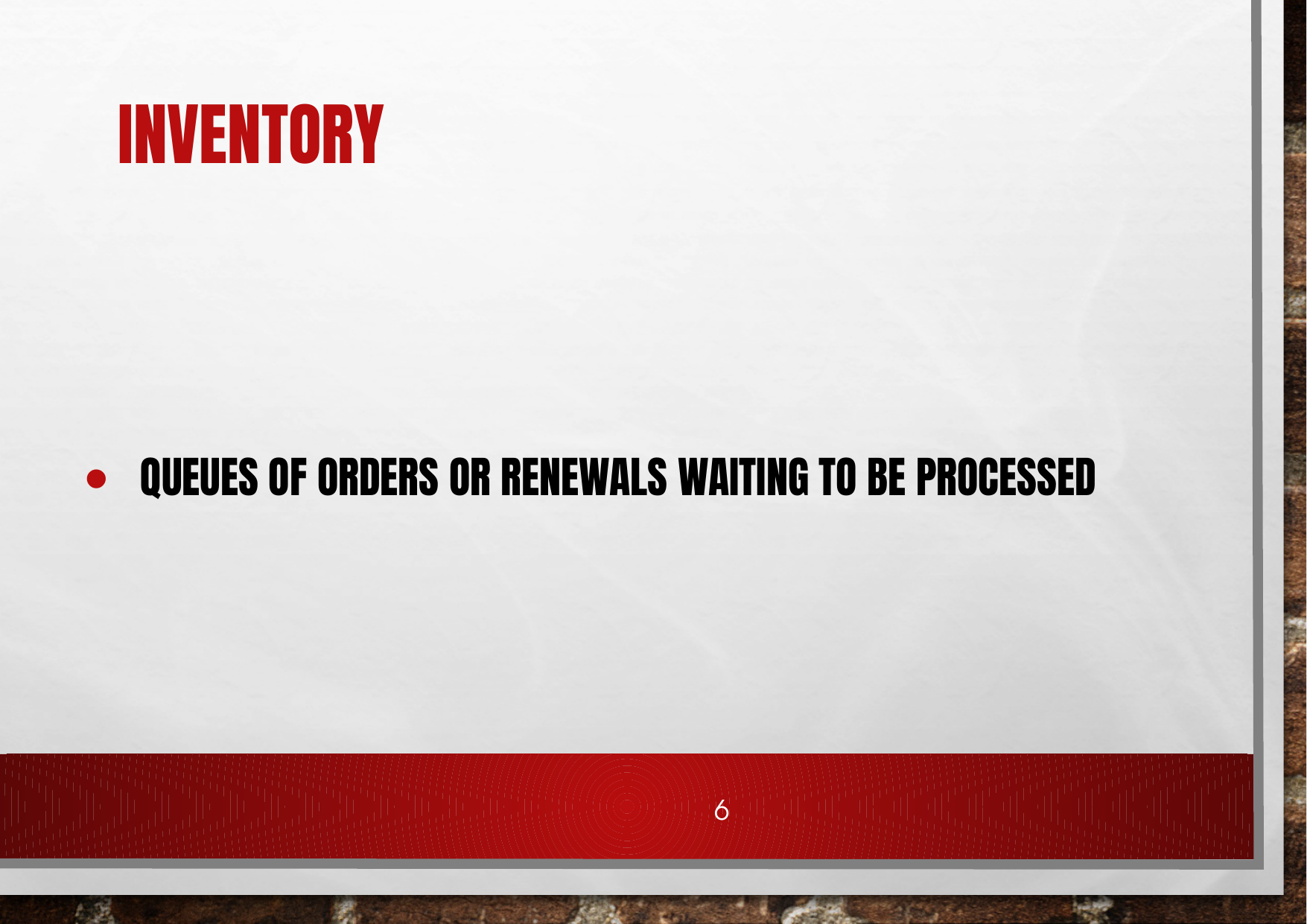

# Inventory
queues of orders or renewals waiting to be processed
6